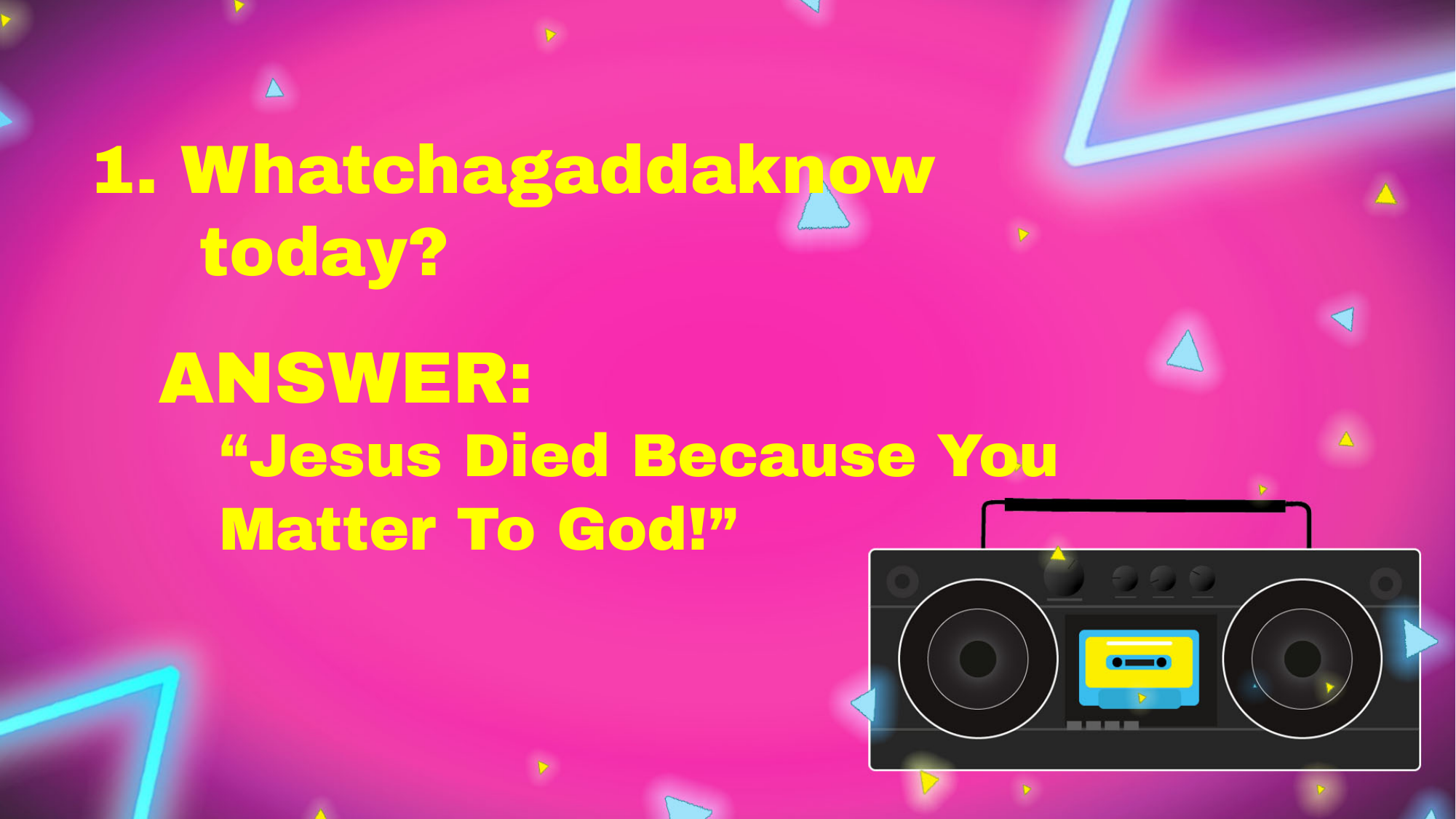

1. Whatchagaddaknow
	today?
ANSWER:
“Jesus Died Because You 	Matter To God!”